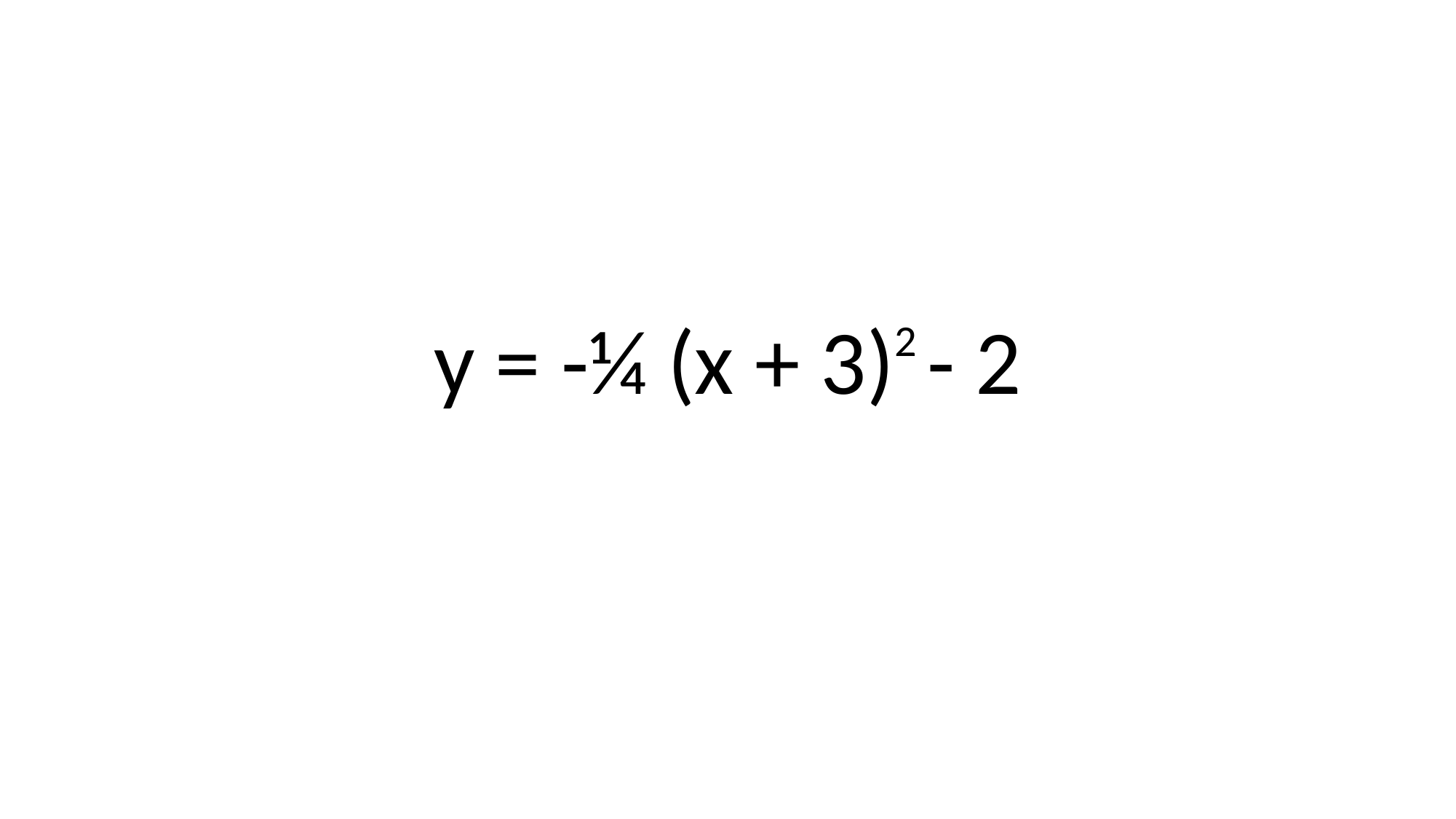

# y = -¼ (x + 3)2 - 2